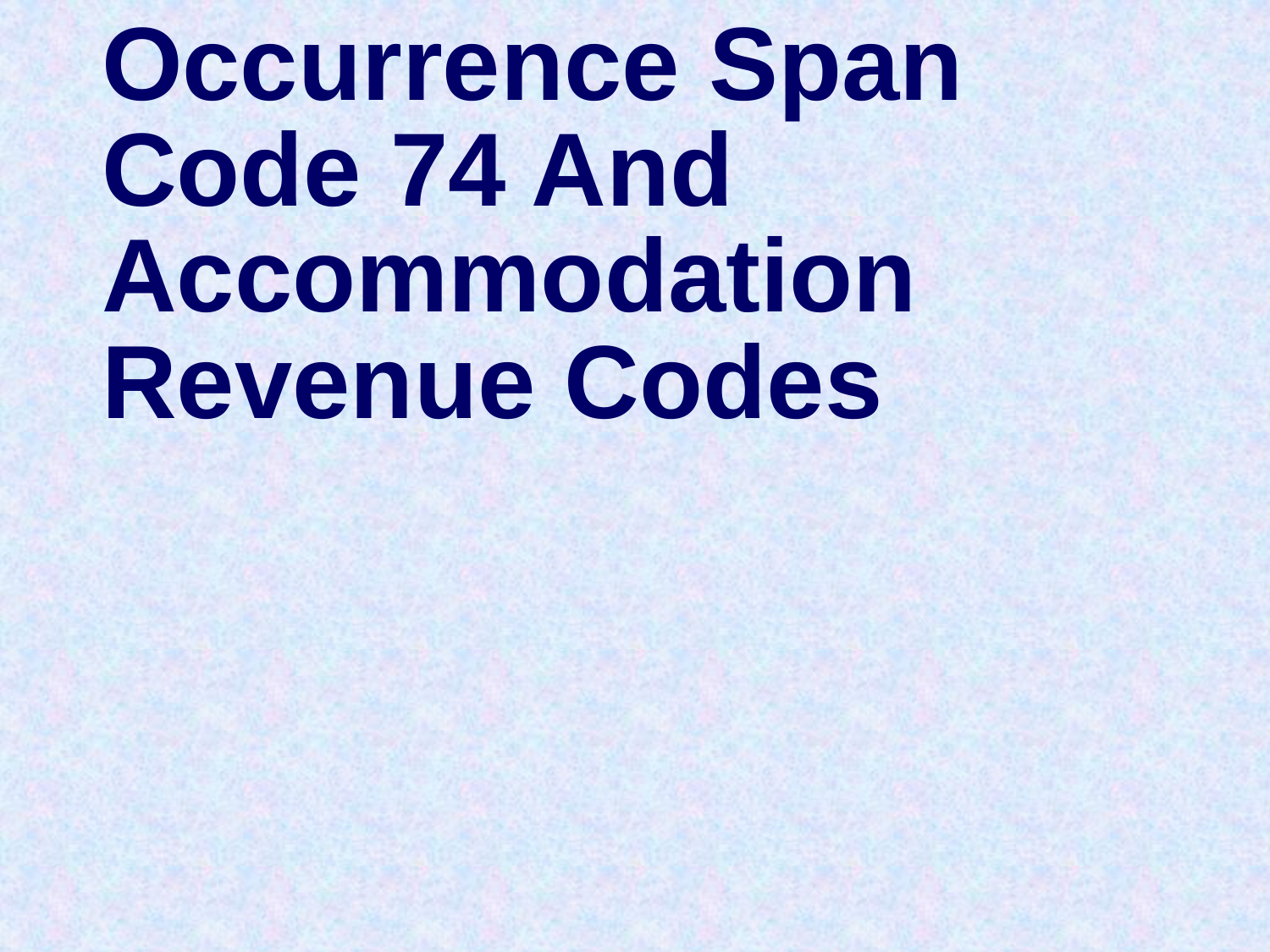

# Occurrence Span Code 74 And Accommodation Revenue Codes